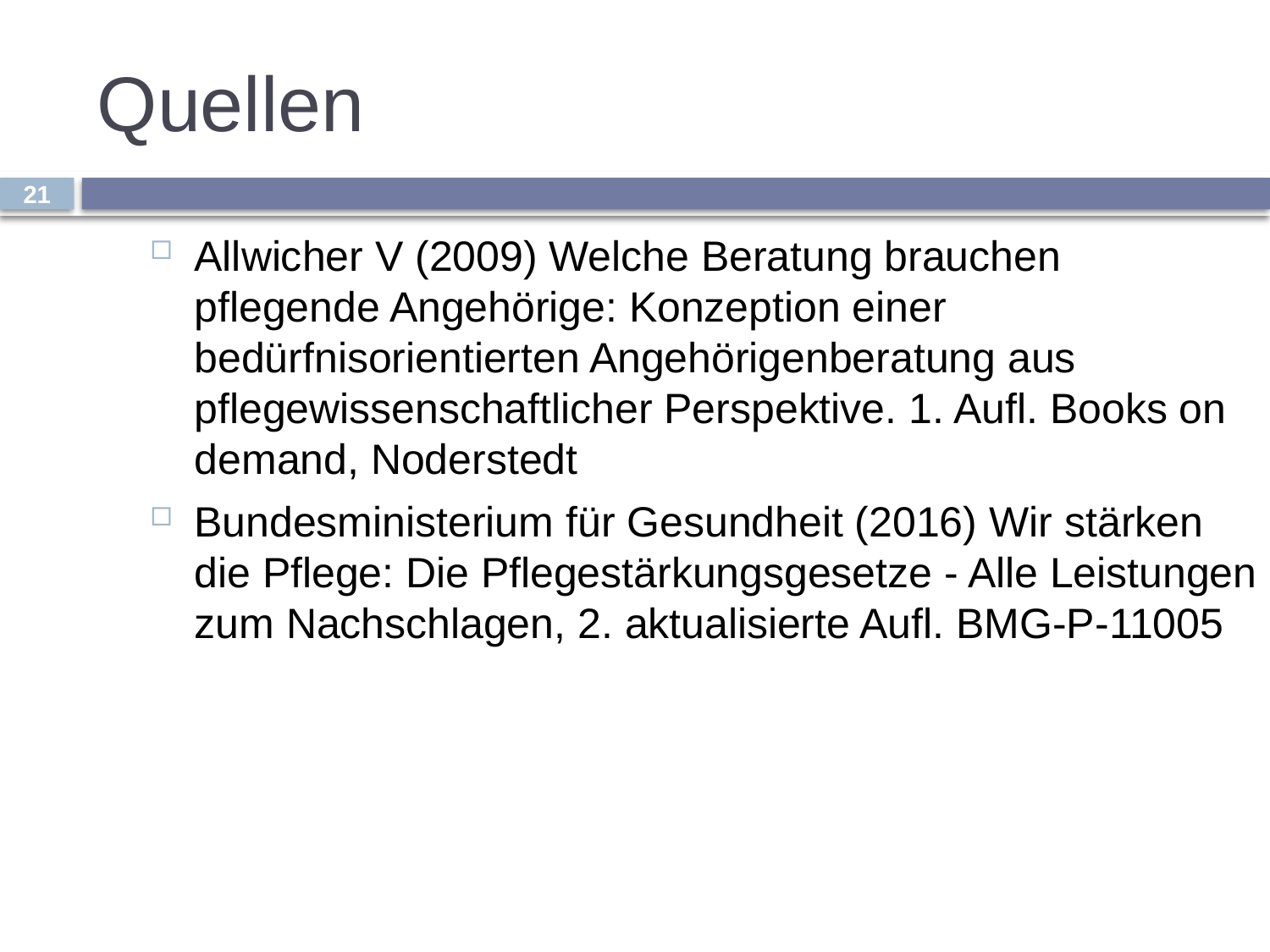

# Quellen
21
Allwicher V (2009) Welche Beratung brauchen pflegende Angehörige: Konzeption einer bedürfnisorientierten Angehörigenberatung aus pflegewissenschaftlicher Perspektive. 1. Aufl. Books on demand, Noderstedt
Bundesministerium für Gesundheit (2016) Wir stärken die Pflege: Die Pflegestärkungsgesetze - Alle Leistungen zum Nachschlagen, 2. aktualisierte Aufl. BMG-P-11005